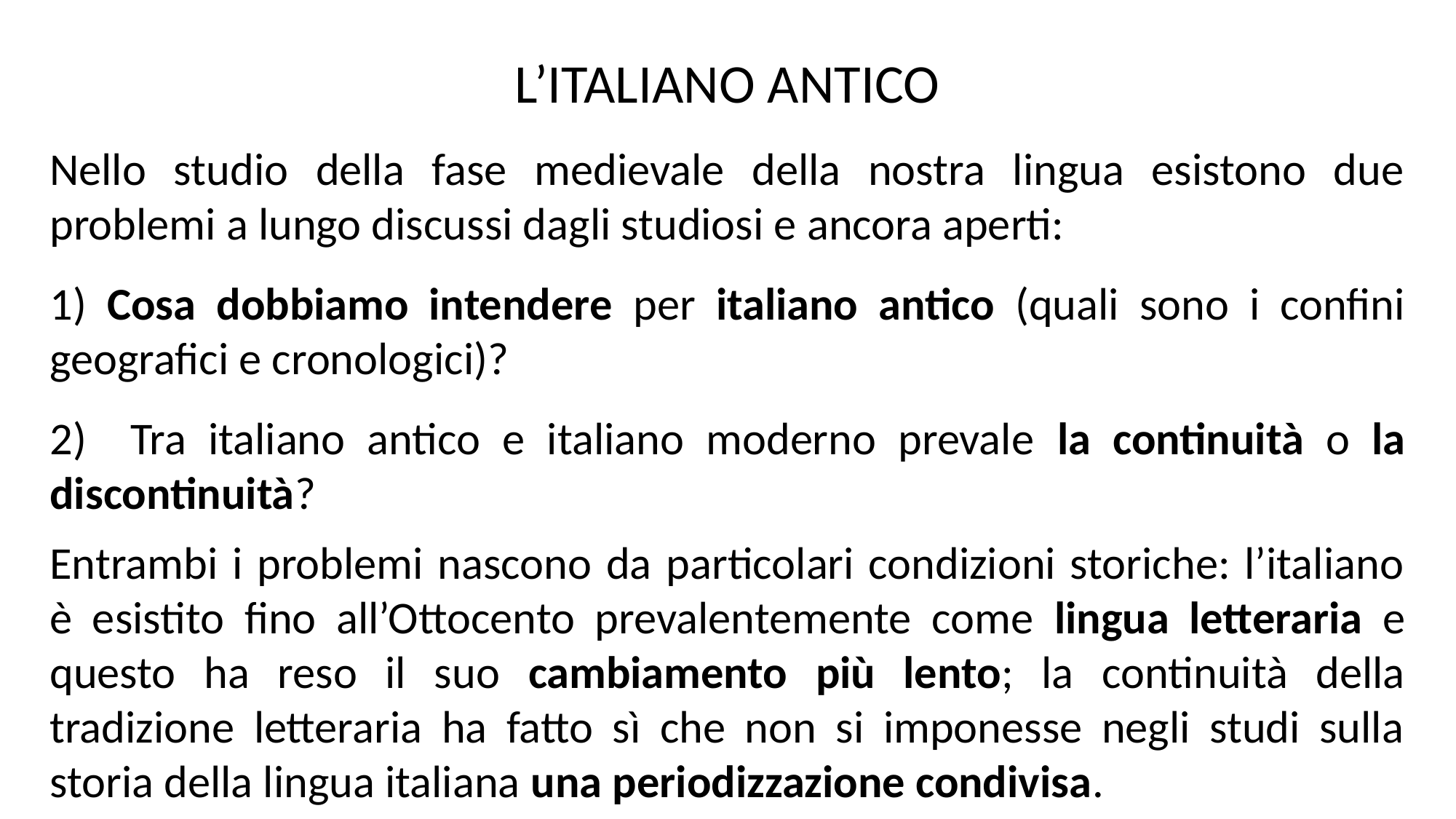

L’ITALIANO ANTICO
Nello studio della fase medievale della nostra lingua esistono due problemi a lungo discussi dagli studiosi e ancora aperti:

1) Cosa dobbiamo intendere per italiano antico (quali sono i confini geografici e cronologici)?

2)  Tra italiano antico e italiano moderno prevale la continuità o la discontinuità?
Entrambi i problemi nascono da particolari condizioni storiche: l’italiano è esistito fino all’Ottocento prevalentemente come lingua letteraria e questo ha reso il suo cambiamento più lento; la continuità della tradizione letteraria ha fatto sì che non si imponesse negli studi sulla storia della lingua italiana una periodizzazione condivisa.